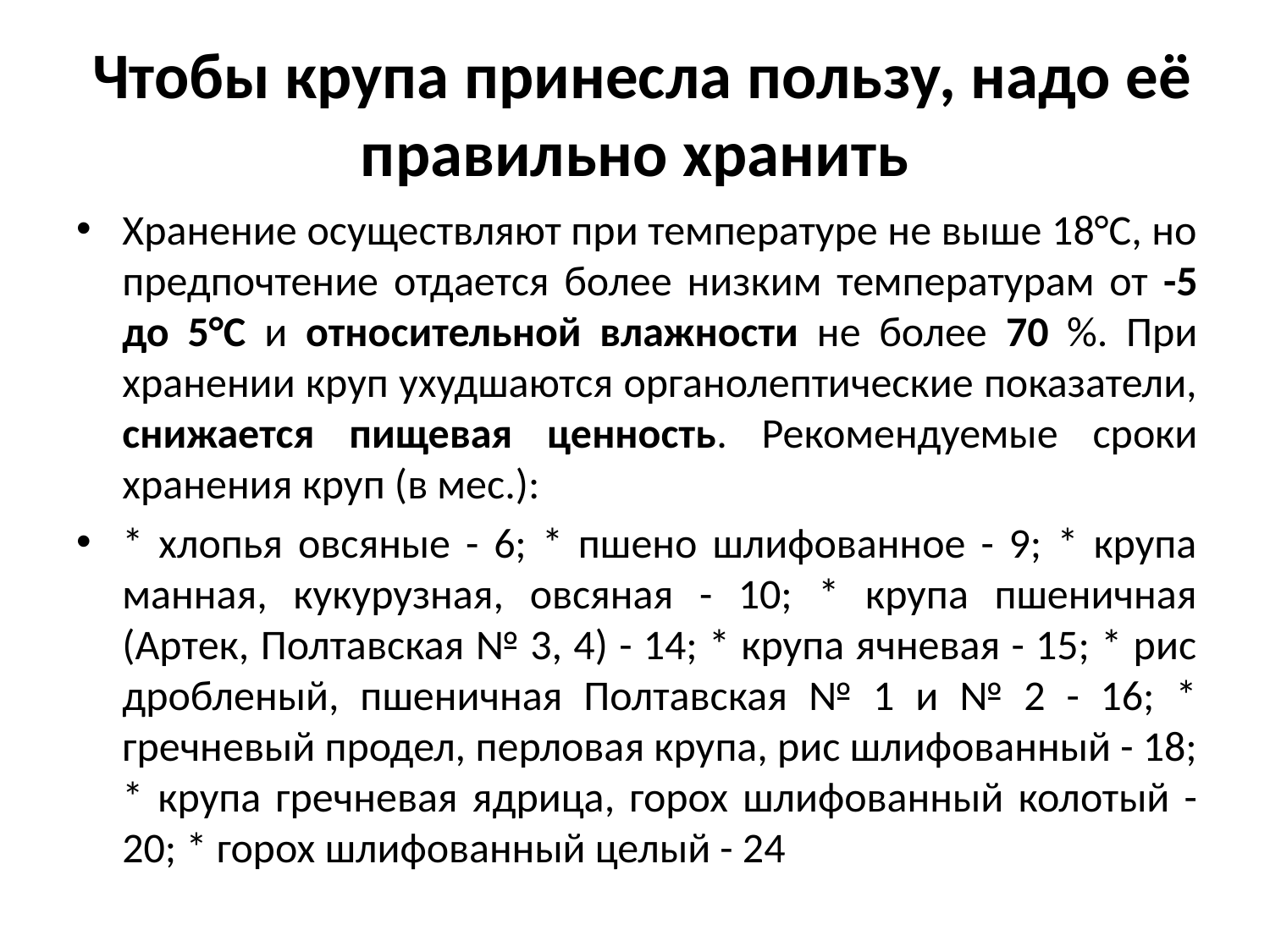

# Чтобы крупа принесла пользу, надо её правильно хранить
Хранение осуществляют при температуре не выше 18°С, но предпочтение отдается более низким температурам от -5 до 5°С и относительной влажности не более 70 %. При хранении круп ухудшаются органолептические показатели, снижается пищевая ценность. Рекомендуемые сроки хранения круп (в мес.):
* хлопья овсяные - 6; * пшено шлифованное - 9; * крупа манная, кукурузная, овсяная - 10; * крупа пшеничная (Артек, Полтавская № 3, 4) - 14; * крупа ячневая - 15; * рис дробленый, пшеничная Полтавская № 1 и № 2 - 16; * гречневый продел, перловая крупа, рис шлифованный - 18; * крупа гречневая ядрица, горох шлифованный колотый - 20; * горох шлифованный целый - 24